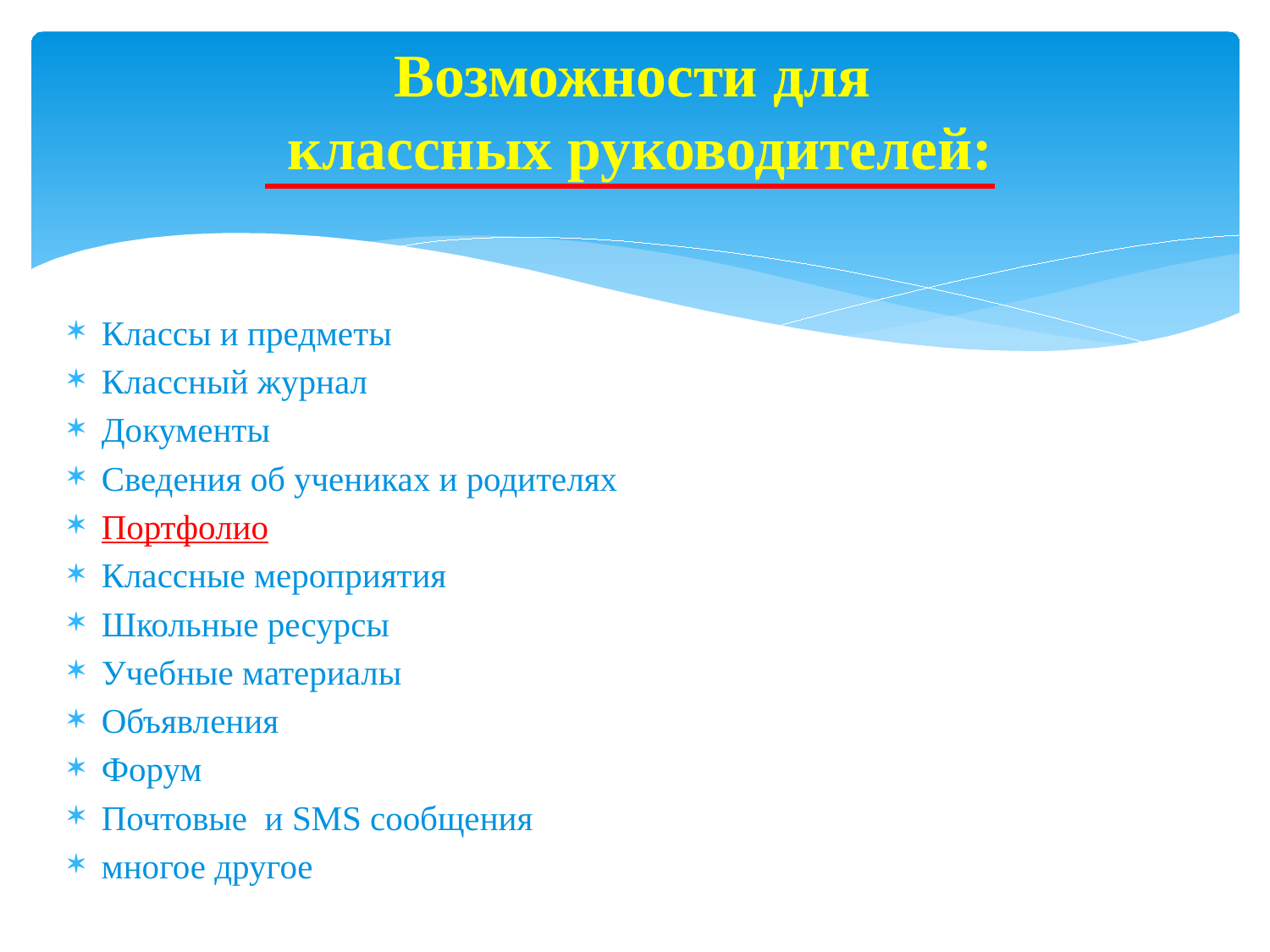

# Возможности для классных руководителей:

Классы и предметы
Классный журнал
Документы
Сведения об учениках и родителях
Портфолио
Классные мероприятия
Школьные ресурсы
Учебные материалы
Объявления
Форум
Почтовые  и SMS сообщения
многое другое